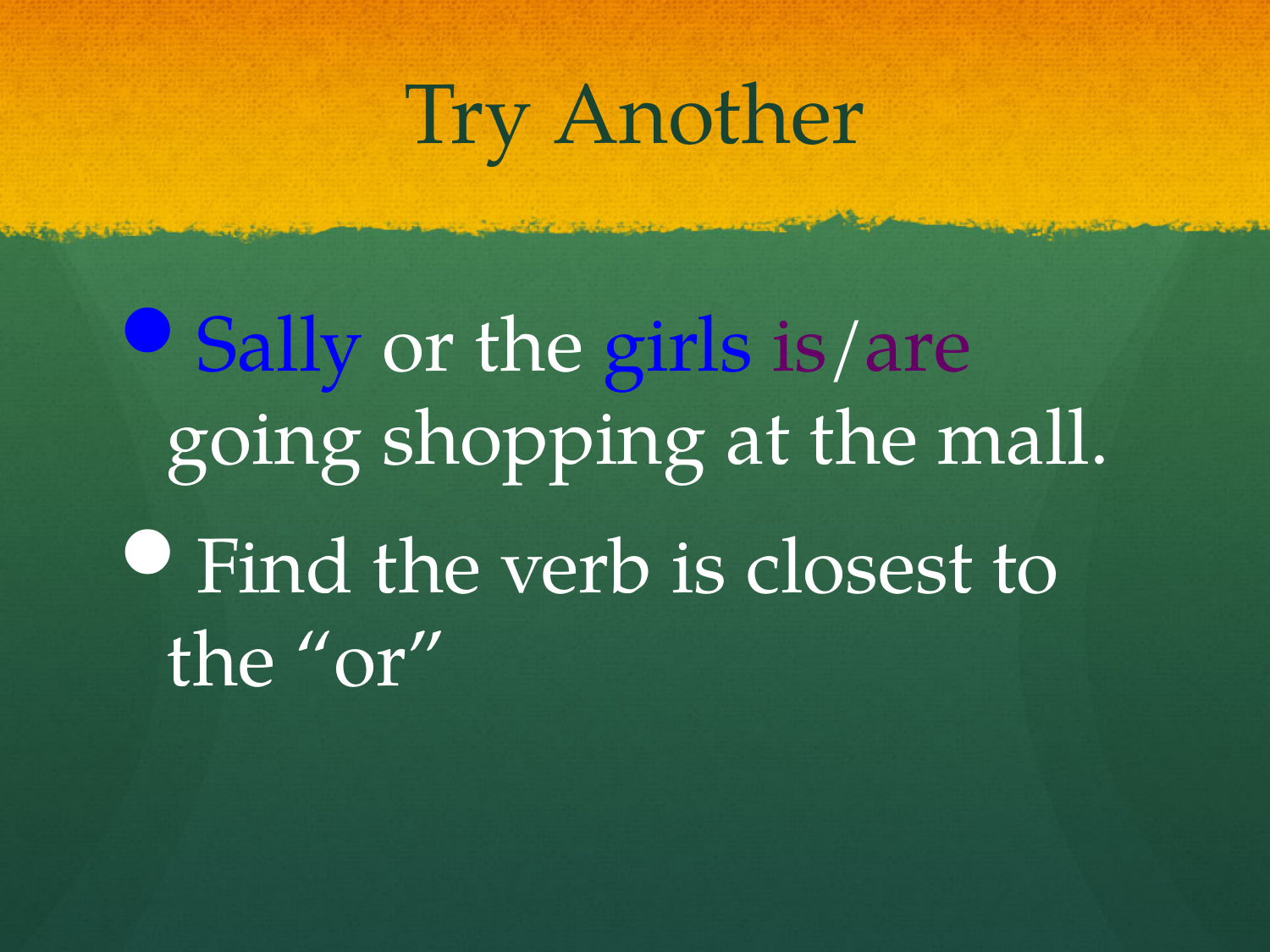

# Try Another
Sally or the girls is/are going shopping at the mall.
Find the verb is closest to the “or”